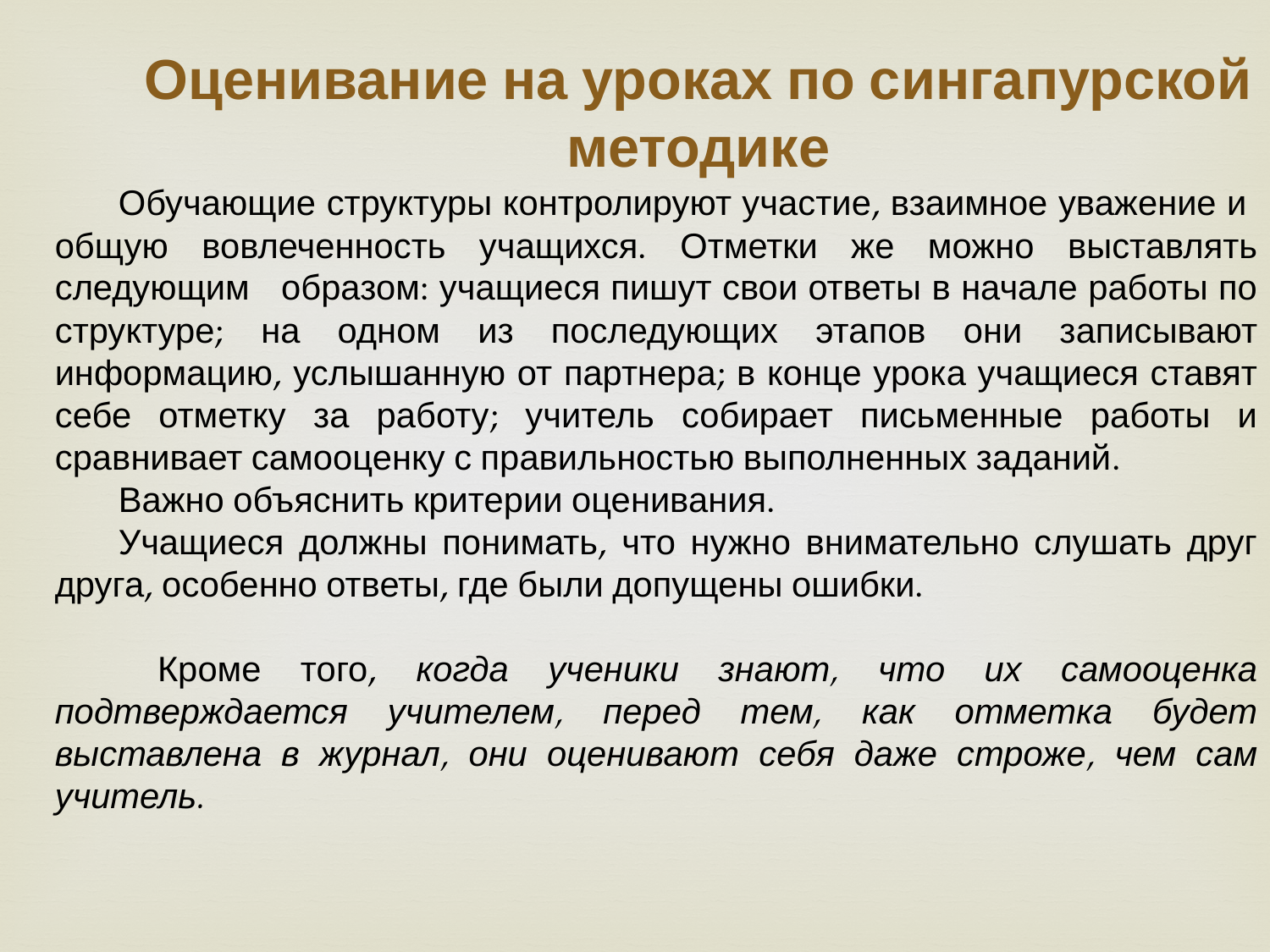

Оценивание на уроках по сингапурской методике
Обучающие структуры контролируют участие, взаимное уважение и  общую вовлеченность учащихся. Отметки же можно выставлять следующим   образом: учащиеся пишут свои ответы в начале работы по структуре; на одном из последующих этапов они записывают информацию, услышанную от партнера; в конце урока учащиеся ставят себе отметку за работу; учитель собирает письменные работы и сравнивает самооценку с правильностью выполненных заданий.
Важно объяснить критерии оценивания.
Учащиеся должны понимать, что нужно внимательно слушать друг друга, особенно ответы, где были допущены ошибки.

 Кроме того, когда ученики знают, что их самооценка подтверждается учителем, перед тем, как отметка будет выставлена в журнал, они оценивают себя даже строже, чем сам учитель.